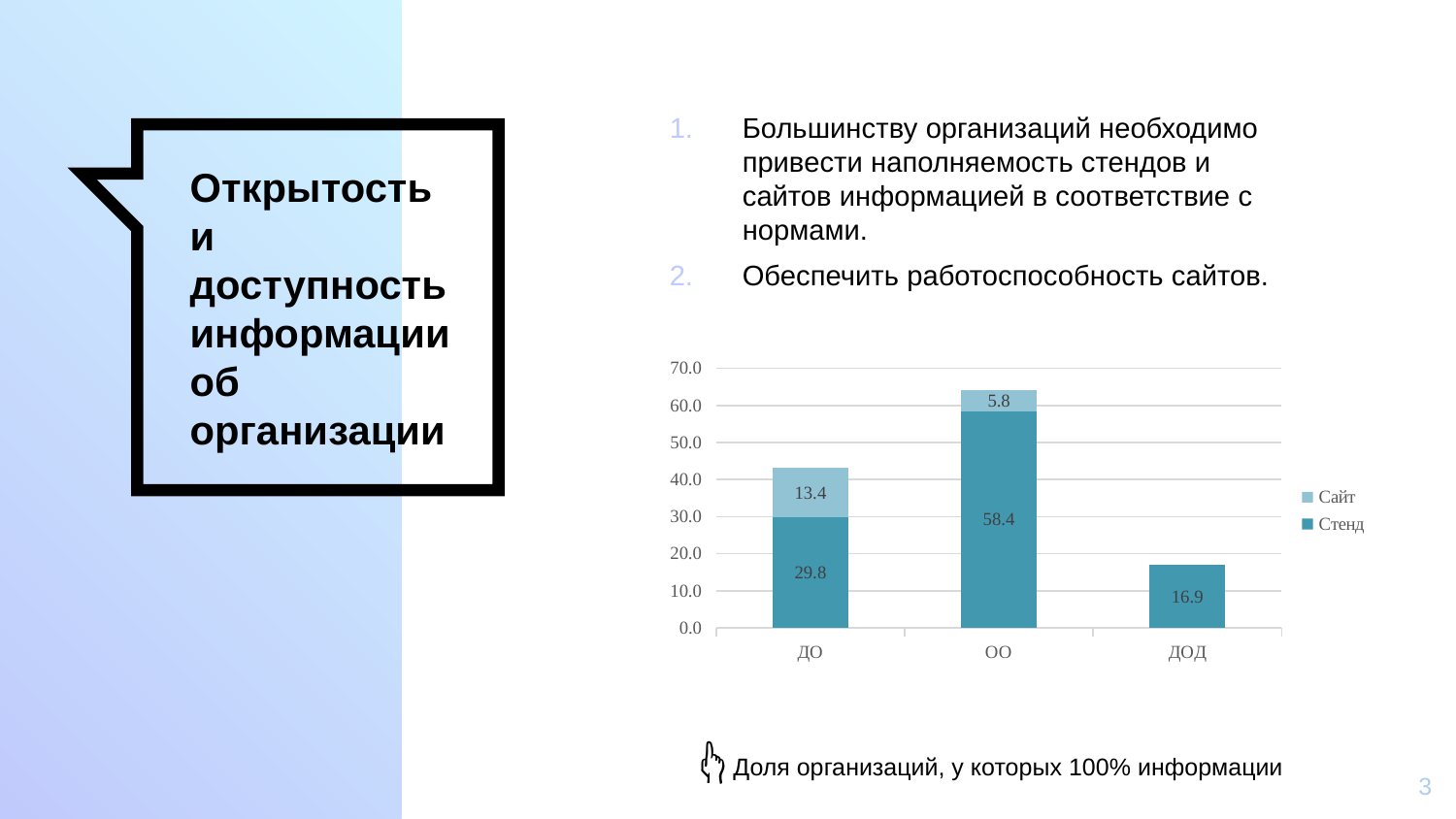

Большинству организаций необходимо привести наполняемость стендов и сайтов информацией в соответствие с нормами.
Обеспечить работоспособность сайтов.
# Открытость и доступность информации об организации

### Chart

| Category | Стенд | Сайт |
|---|---|---|
| ДО | 29.770992366412212 | 13.358778625954198 |
| ОО | 58.38926174496645 | 5.8165548098434 |
| ДОД | 16.923076923076923 | 0.0 |
👆 Доля организаций, у которых 100% информации

3